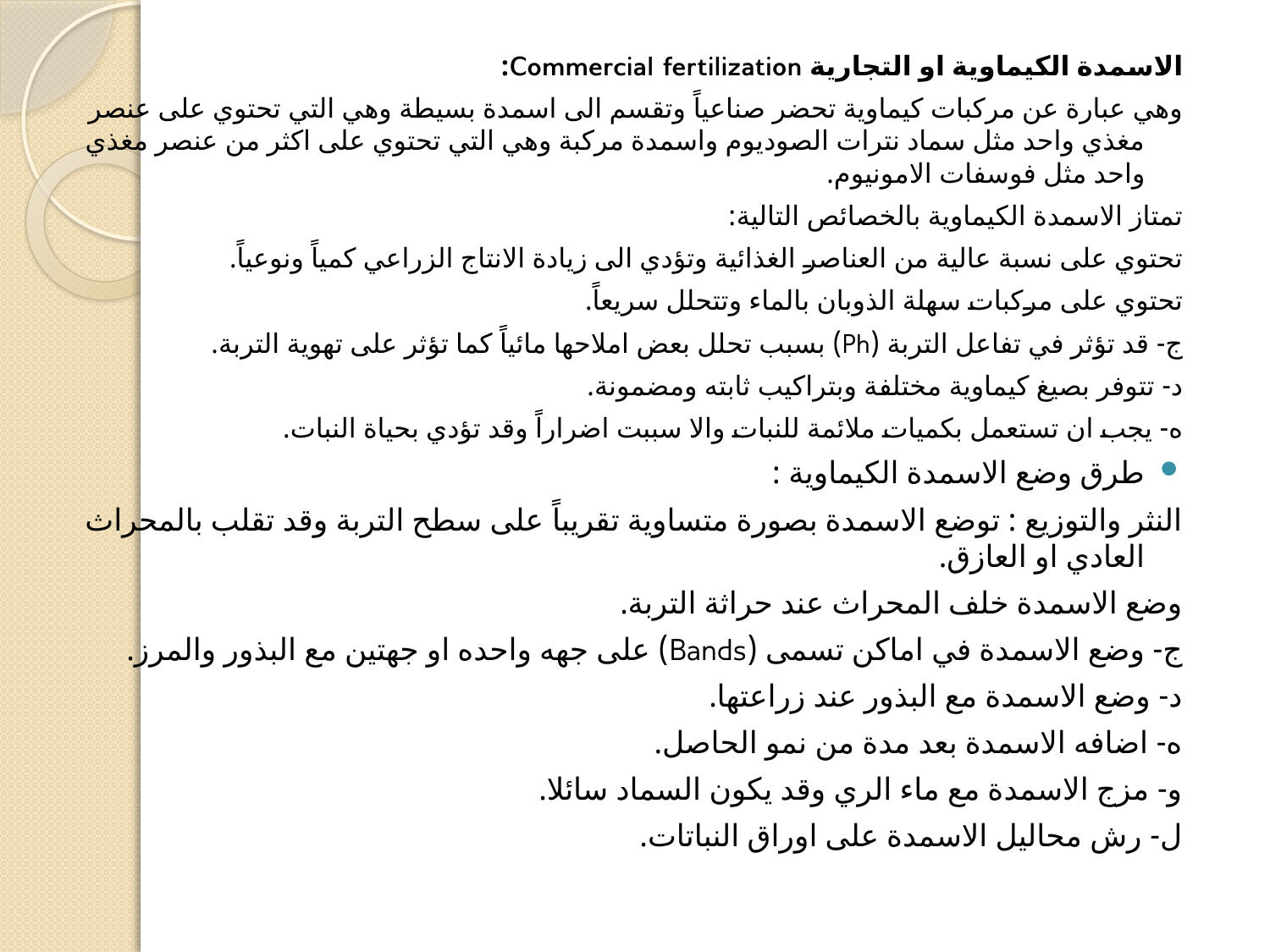

#
الاسمدة الكيماوية او التجارية Commercial fertilization:
وهي عبارة عن مركبات كيماوية تحضر صناعياً وتقسم الى اسمدة بسيطة وهي التي تحتوي على عنصر مغذي واحد مثل سماد نترات الصوديوم واسمدة مركبة وهي التي تحتوي على اكثر من عنصر مغذي واحد مثل فوسفات الامونيوم.
تمتاز الاسمدة الكيماوية بالخصائص التالية:
تحتوي على نسبة عالية من العناصر الغذائية وتؤدي الى زيادة الانتاج الزراعي كمياً ونوعياً.
تحتوي على مركبات سهلة الذوبان بالماء وتتحلل سريعاً.
ج- قد تؤثر في تفاعل التربة (Ph) بسبب تحلل بعض املاحها مائياً كما تؤثر على تهوية التربة.
د- تتوفر بصيغ كيماوية مختلفة وبتراكيب ثابته ومضمونة.
ه- يجب ان تستعمل بكميات ملائمة للنبات والا سببت اضراراً وقد تؤدي بحياة النبات.
طرق وضع الاسمدة الكيماوية :
النثر والتوزيع : توضع الاسمدة بصورة متساوية تقريباً على سطح التربة وقد تقلب بالمحراث العادي او العازق.
وضع الاسمدة خلف المحراث عند حراثة التربة.
ج- وضع الاسمدة في اماكن تسمى (Bands) على جهه واحده او جهتين مع البذور والمرز.
د- وضع الاسمدة مع البذور عند زراعتها.
ه- اضافه الاسمدة بعد مدة من نمو الحاصل.
و- مزج الاسمدة مع ماء الري وقد يكون السماد سائلا.
ل- رش محاليل الاسمدة على اوراق النباتات.